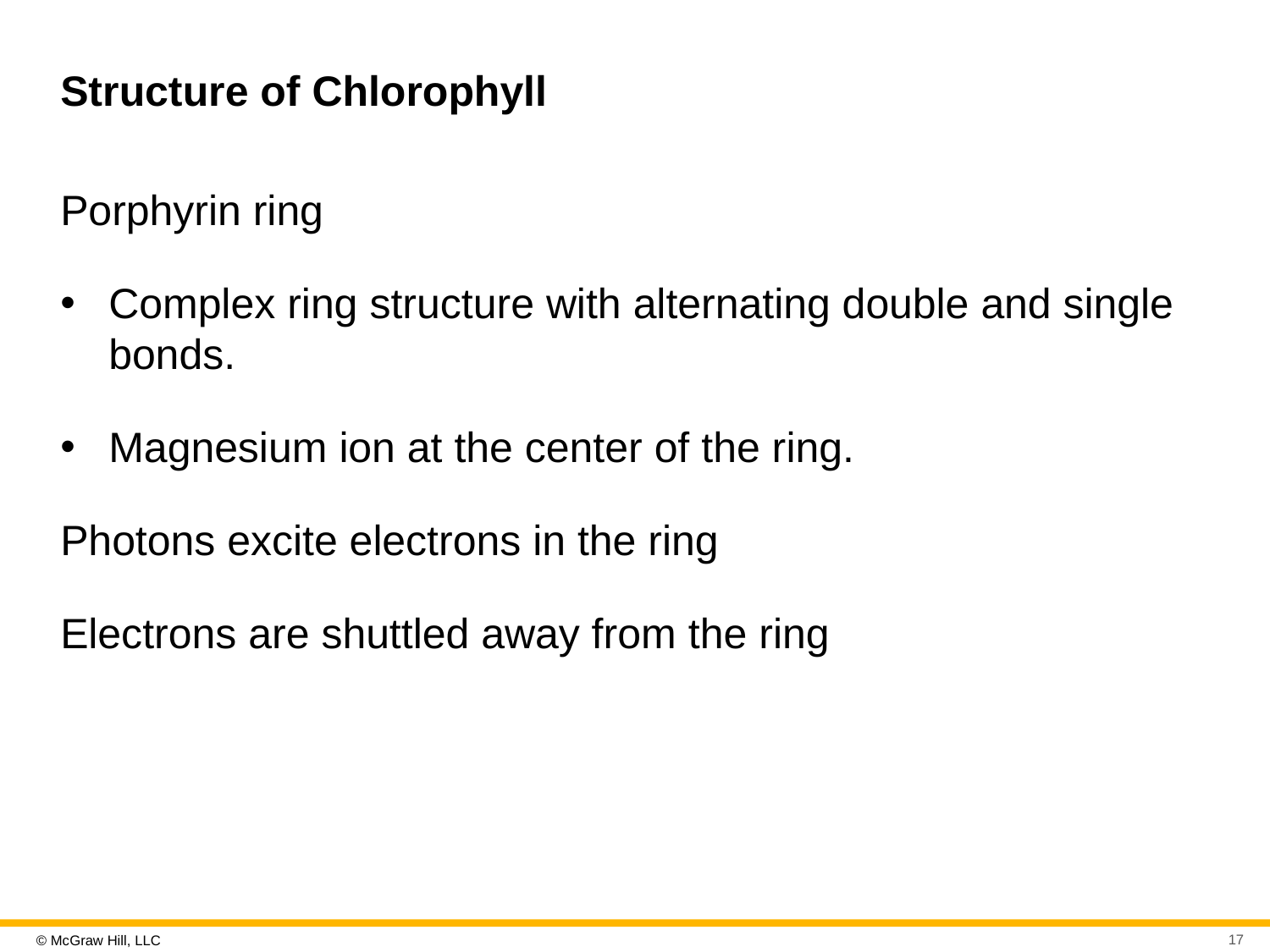

# Structure of Chlorophyll
Porphyrin ring
Complex ring structure with alternating double and single bonds.
Magnesium ion at the center of the ring.
Photons excite electrons in the ring
Electrons are shuttled away from the ring
17